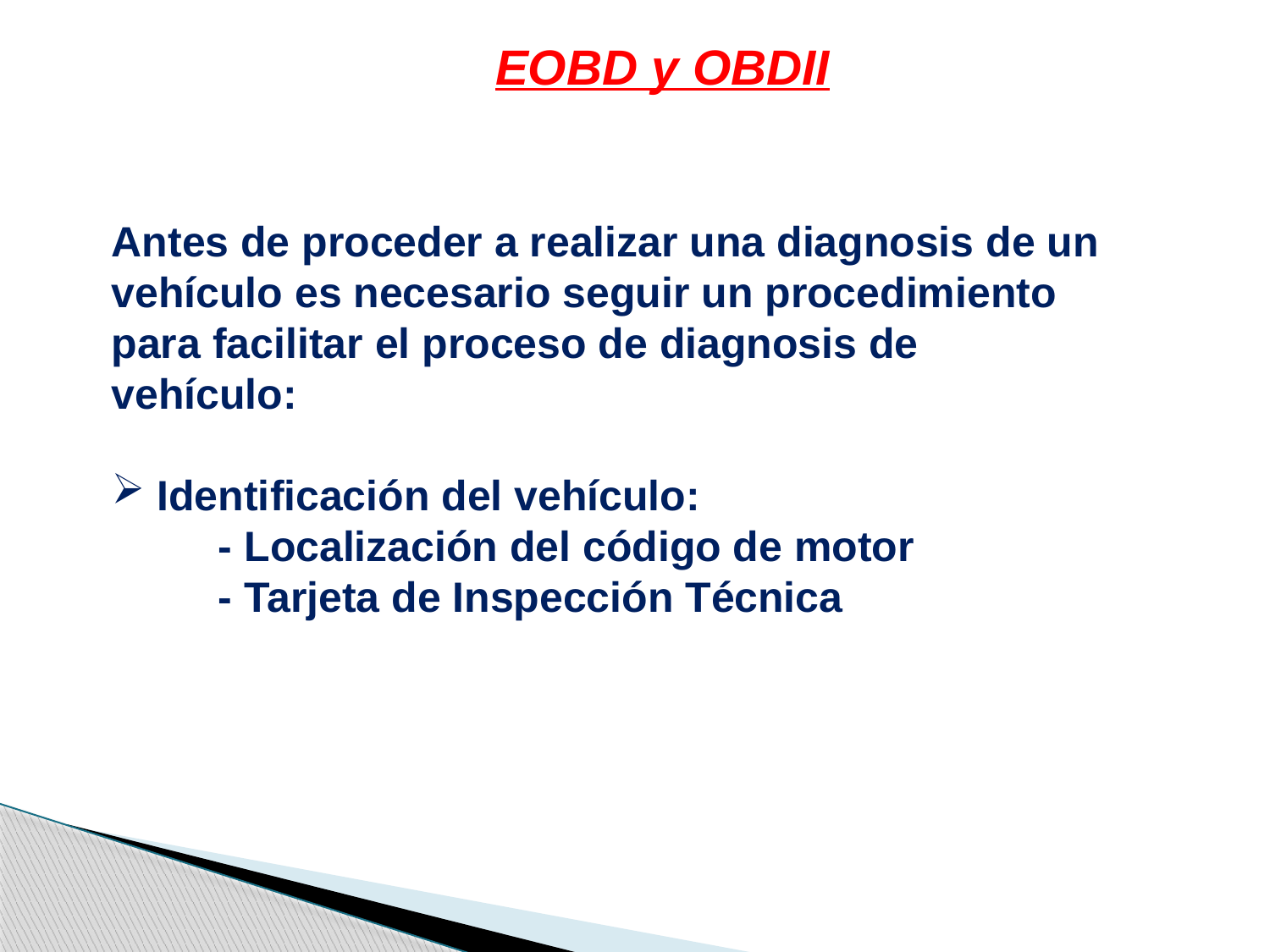

EOBD y OBDII
Antes de proceder a realizar una diagnosis de un vehículo es necesario seguir un procedimiento para facilitar el proceso de diagnosis de vehículo:

 Identificación del vehículo:
         - Localización del código de motor
         - Tarjeta de Inspección Técnica